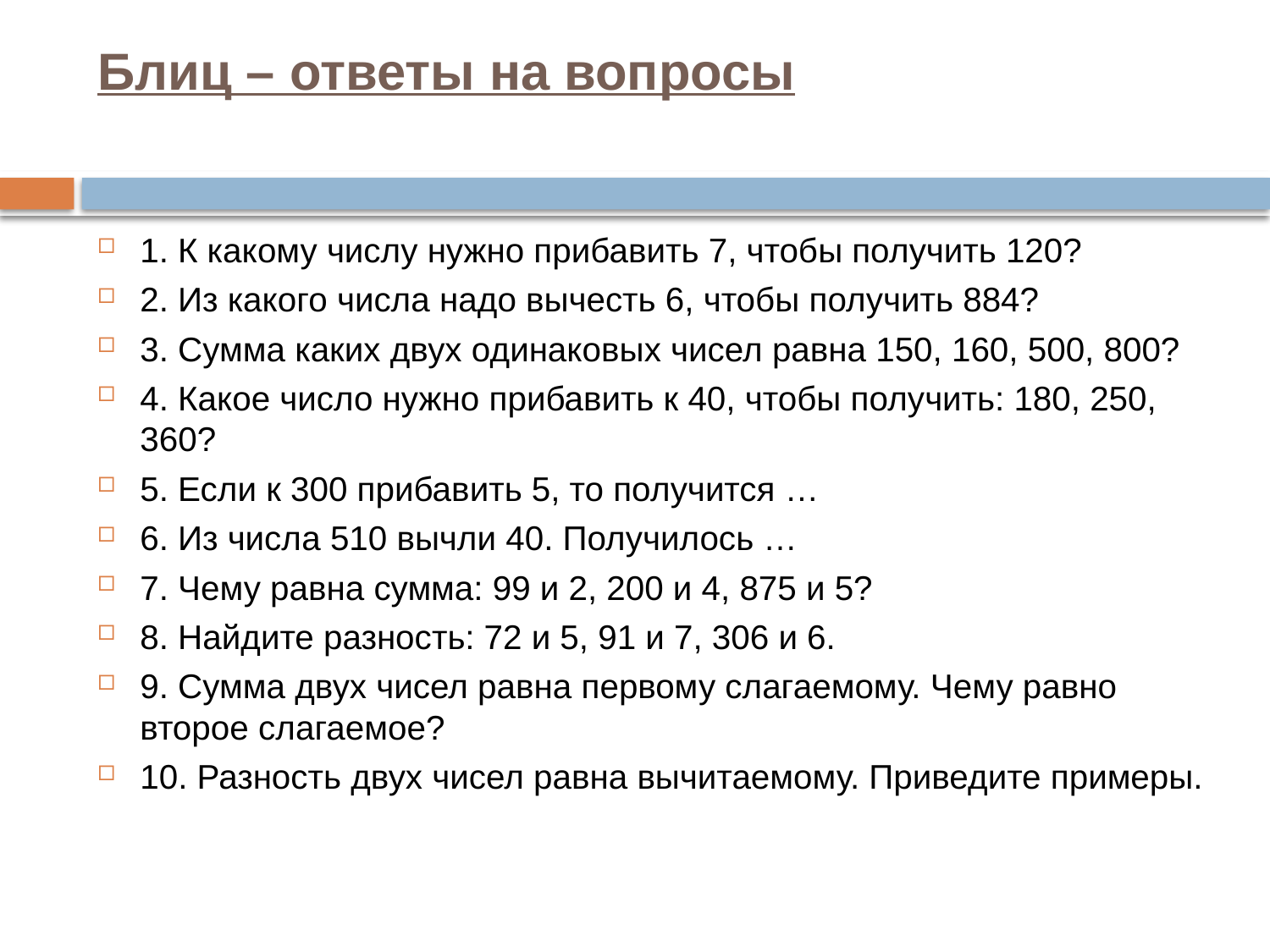

# Блиц – ответы на вопросы
1. К какому числу нужно прибавить 7, чтобы получить 120?
2. Из какого числа надо вычесть 6, чтобы получить 884?
3. Сумма каких двух одинаковых чисел равна 150, 160, 500, 800?
4. Какое число нужно прибавить к 40, чтобы получить: 180, 250, 360?
5. Если к 300 прибавить 5, то получится …
6. Из числа 510 вычли 40. Получилось …
7. Чему равна сумма: 99 и 2, 200 и 4, 875 и 5?
8. Найдите разность: 72 и 5, 91 и 7, 306 и 6.
9. Сумма двух чисел равна первому слагаемому. Чему равно второе слагаемое?
10. Разность двух чисел равна вычитаемому. Приведите примеры.